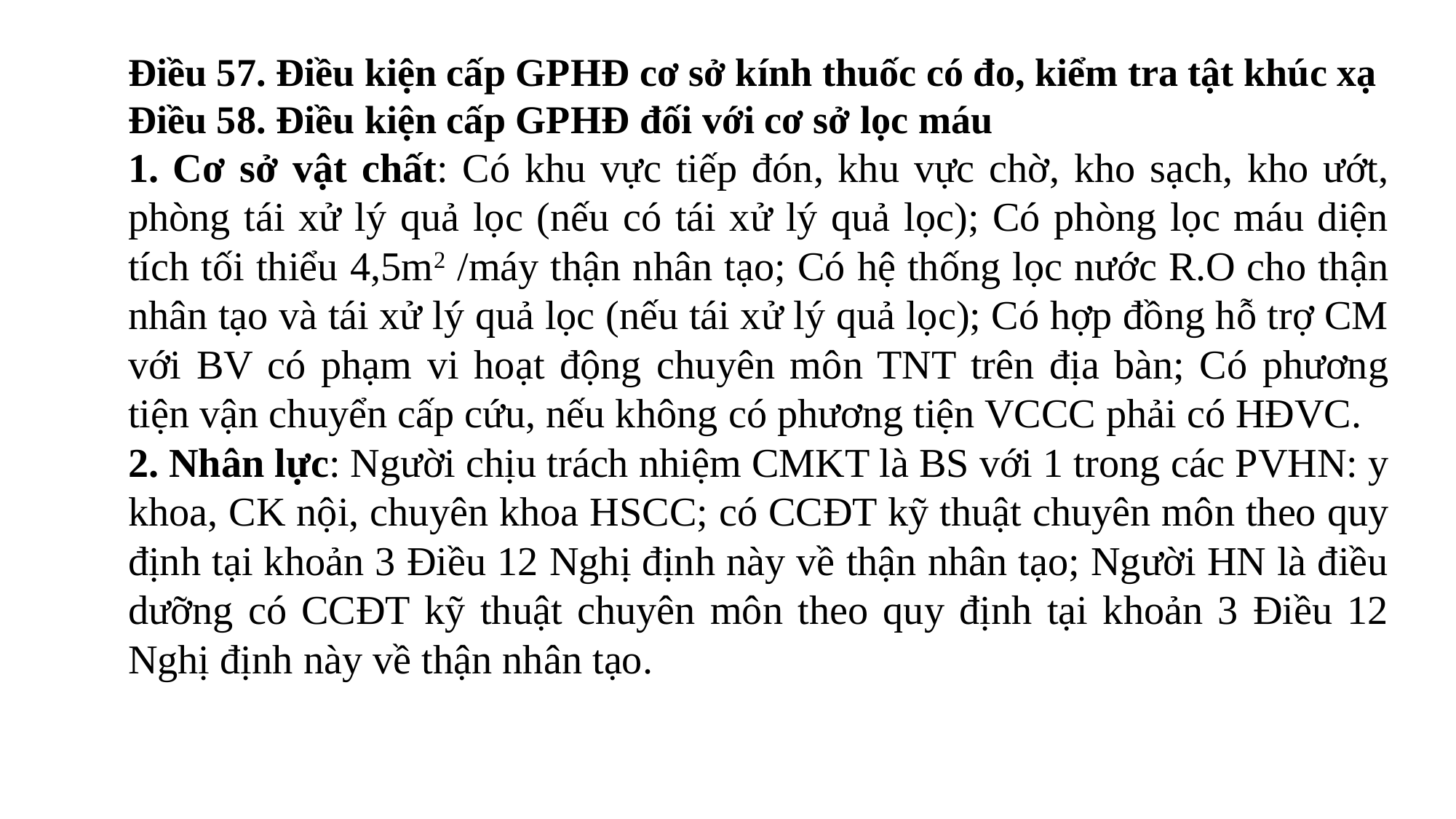

Điều 57. Điều kiện cấp GPHĐ cơ sở kính thuốc có đo, kiểm tra tật khúc xạ
Điều 58. Điều kiện cấp GPHĐ đối với cơ sở lọc máu
1. Cơ sở vật chất: Có khu vực tiếp đón, khu vực chờ, kho sạch, kho ướt, phòng tái xử lý quả lọc (nếu có tái xử lý quả lọc); Có phòng lọc máu diện tích tối thiểu 4,5m2 /máy thận nhân tạo; Có hệ thống lọc nước R.O cho thận nhân tạo và tái xử lý quả lọc (nếu tái xử lý quả lọc); Có hợp đồng hỗ trợ CM với BV có phạm vi hoạt động chuyên môn TNT trên địa bàn; Có phương tiện vận chuyển cấp cứu, nếu không có phương tiện VCCC phải có HĐVC.
2. Nhân lực: Người chịu trách nhiệm CMKT là BS với 1 trong các PVHN: y khoa, CK nội, chuyên khoa HSCC; có CCĐT kỹ thuật chuyên môn theo quy định tại khoản 3 Điều 12 Nghị định này về thận nhân tạo; Người HN là điều dưỡng có CCĐT kỹ thuật chuyên môn theo quy định tại khoản 3 Điều 12 Nghị định này về thận nhân tạo.